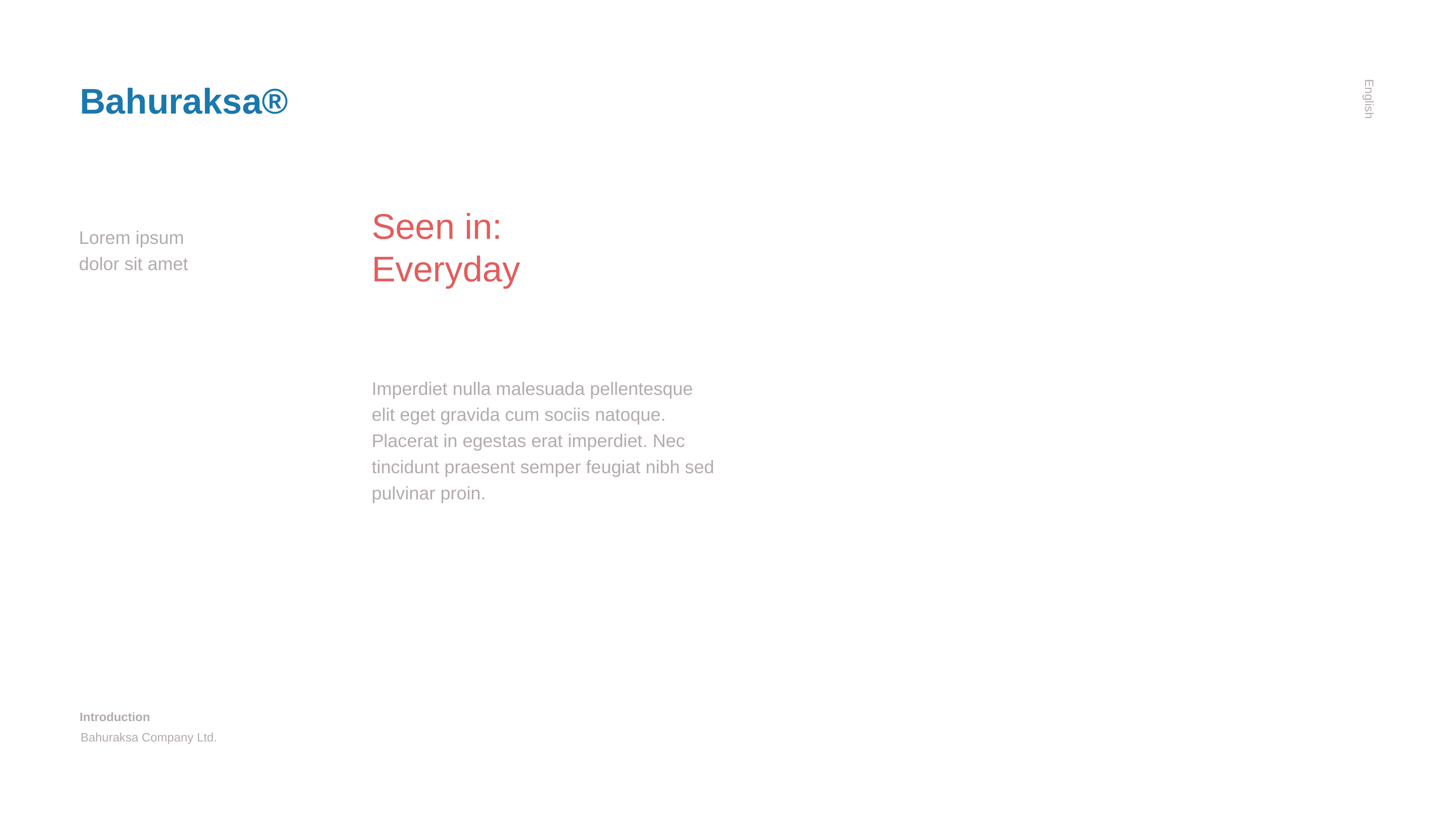

Bahuraksa®
English
Seen in: Everyday

Lorem ipsum dolor sit amet
Imperdiet nulla malesuada pellentesque elit eget gravida cum sociis natoque. Placerat in egestas erat imperdiet. Nec tincidunt praesent semper feugiat nibh sed pulvinar proin.
Introduction
Bahuraksa Company Ltd.